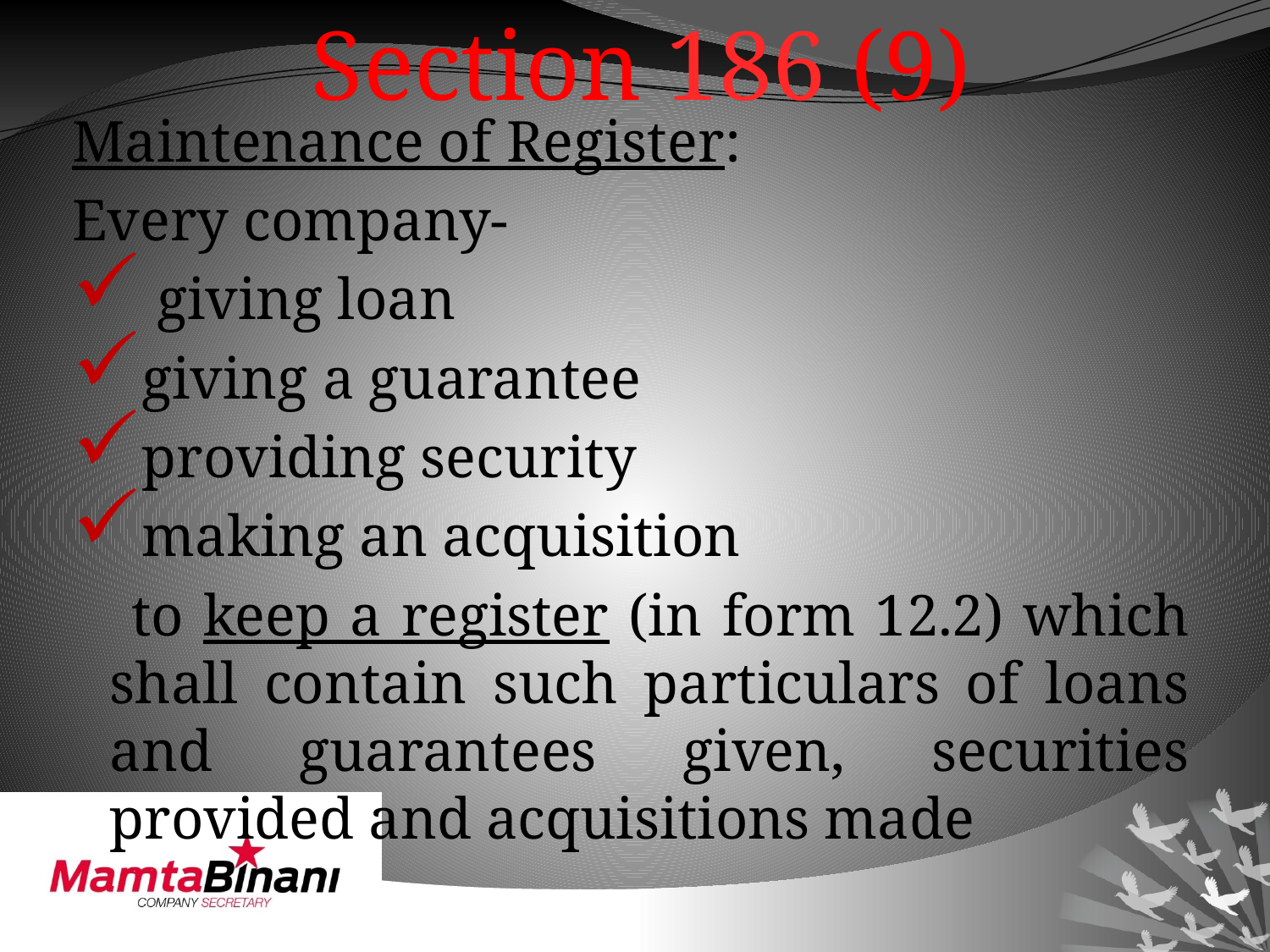

# Section 186 (9)
Maintenance of Register:
Every company-
 giving loan
giving a guarantee
providing security
making an acquisition
   to keep a register (in form 12.2) which shall contain such particulars of loans and guarantees given, securities provided and acquisitions made